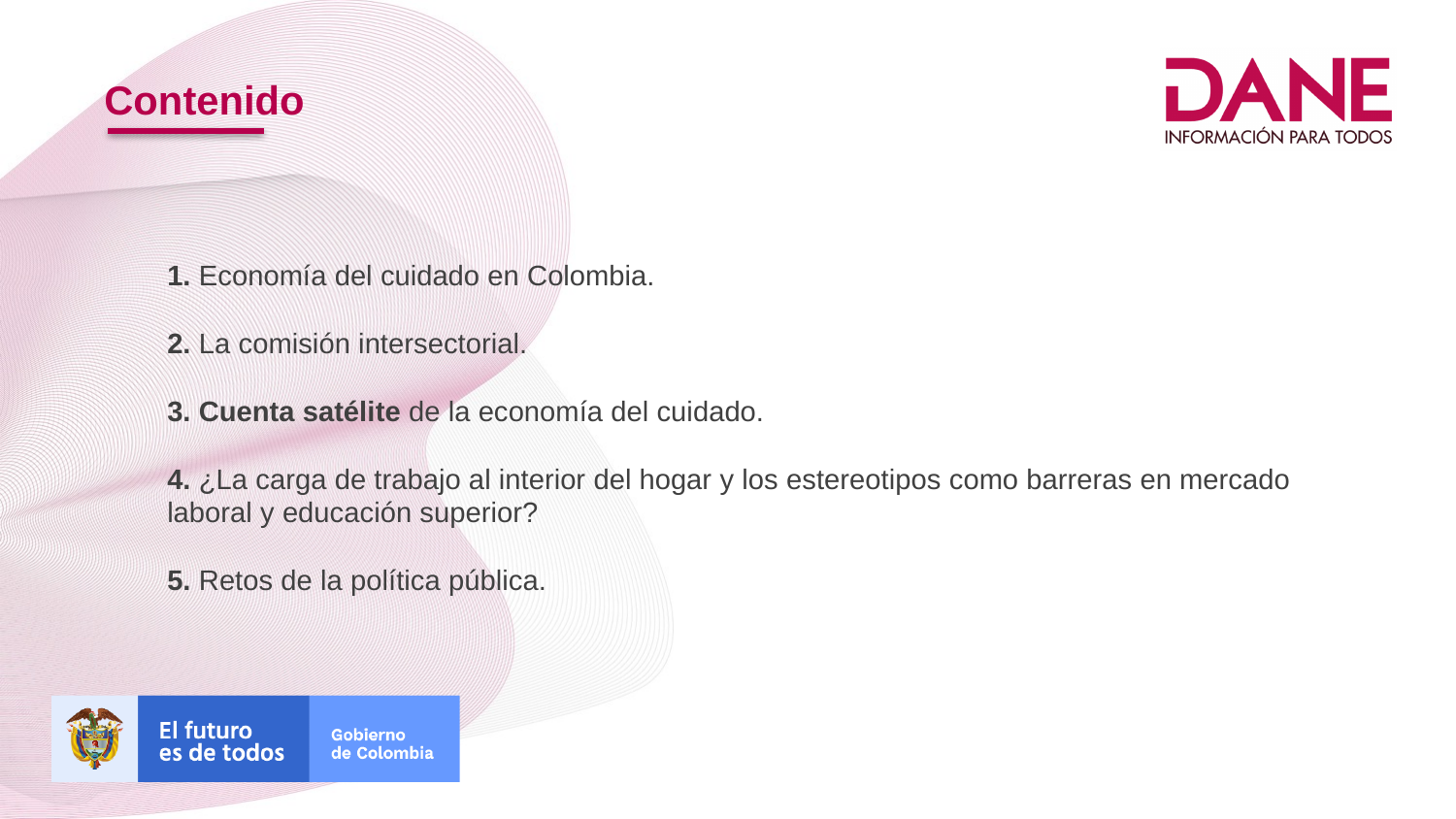

Contenido
1. Economía del cuidado en Colombia.
2. La comisión intersectorial.
3. Cuenta satélite de la economía del cuidado.

4. ¿La carga de trabajo al interior del hogar y los estereotipos como barreras en mercado laboral y educación superior?
5. Retos de la política pública.